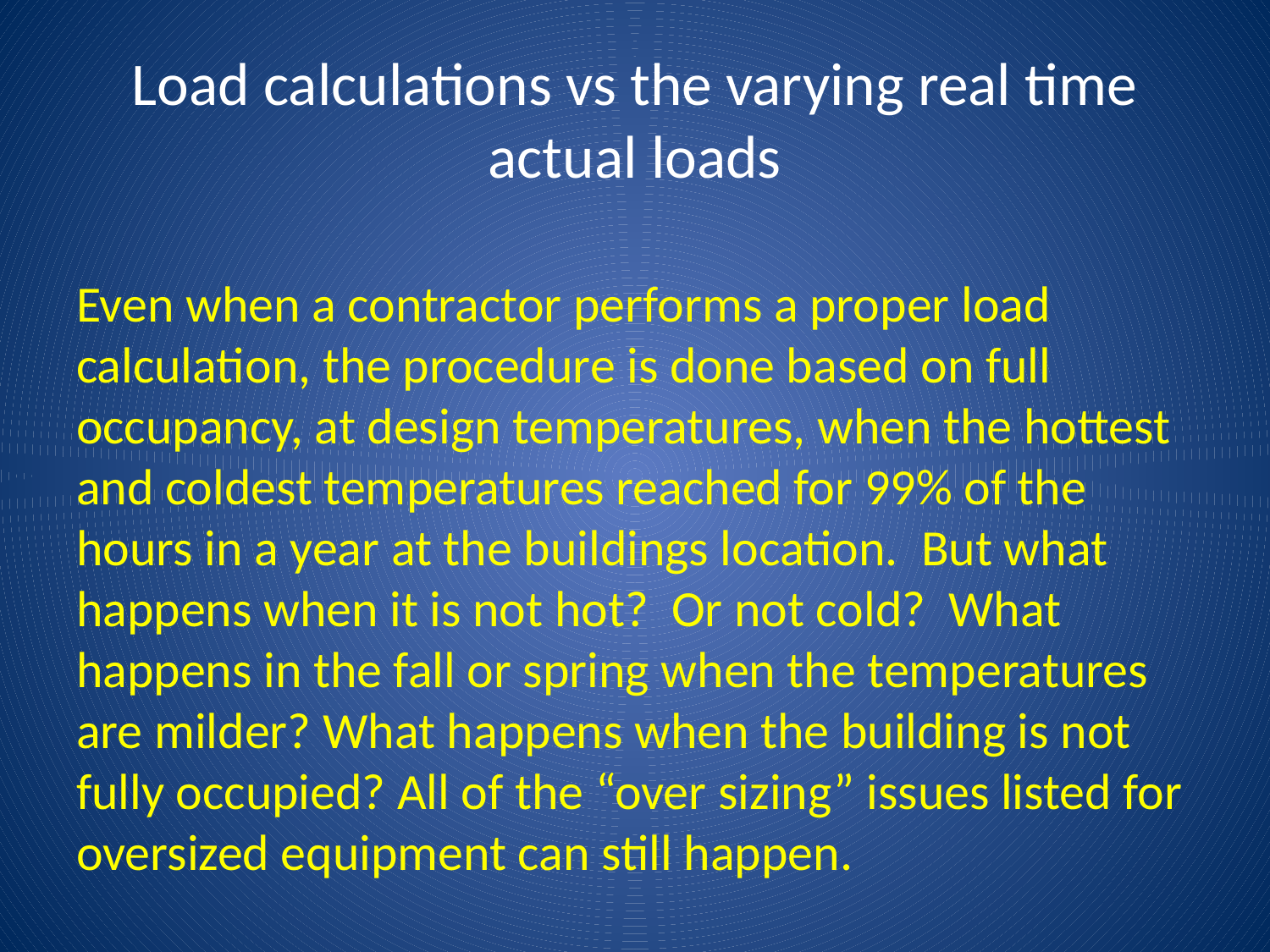

# Load calculations vs the varying real time actual loads
Even when a contractor performs a proper load calculation, the procedure is done based on full occupancy, at design temperatures, when the hottest and coldest temperatures reached for 99% of the hours in a year at the buildings location.  But what happens when it is not hot?  Or not cold?  What happens in the fall or spring when the temperatures are milder? What happens when the building is not fully occupied? All of the “over sizing” issues listed for oversized equipment can still happen.